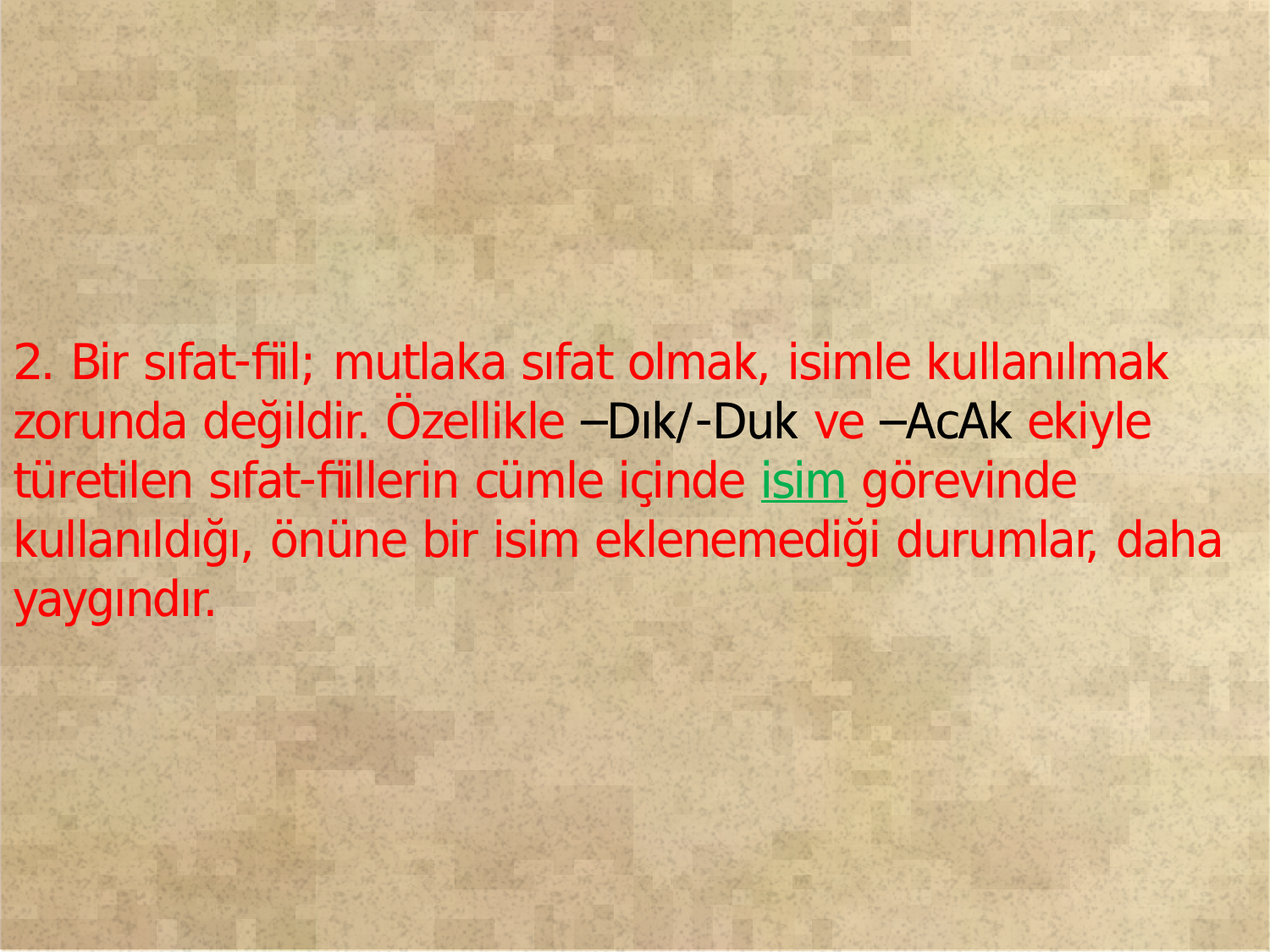

2. Bir sıfat-fiil; mutlaka sıfat olmak, isimle kullanılmak zorunda değildir. Özellikle –Dık/-Duk ve –AcAk ekiyle türetilen sıfat-fiillerin cümle içinde isim görevinde kullanıldığı, önüne bir isim eklenemediği durumlar, daha yaygındır.